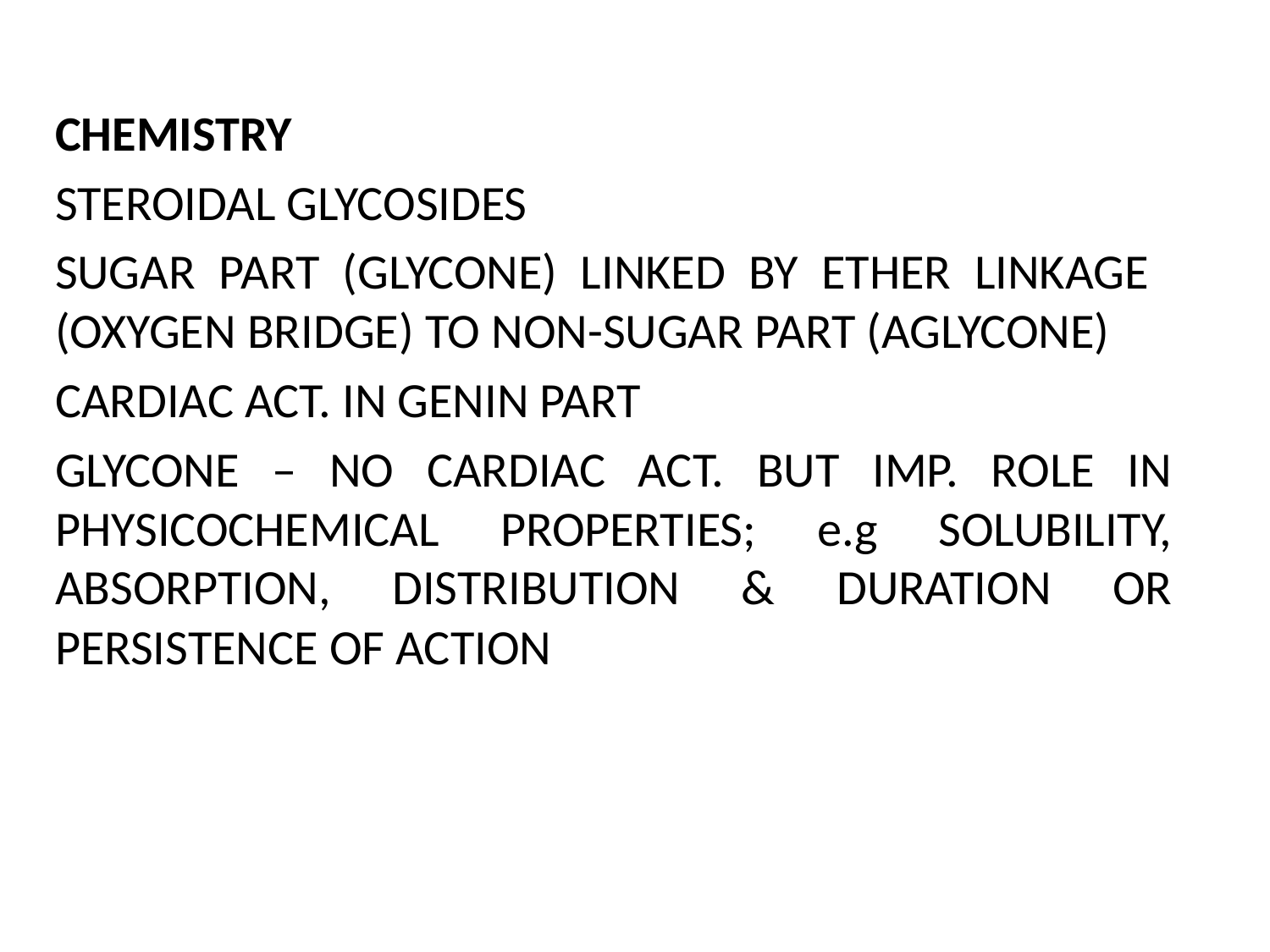

CHEMISTRY
STEROIDAL GLYCOSIDES
SUGAR PART (GLYCONE) LINKED BY ETHER LINKAGE  (OXYGEN BRIDGE) TO NON-SUGAR PART (AGLYCONE)
CARDIAC ACT. IN GENIN PART
GLYCONE – NO CARDIAC ACT. BUT IMP. ROLE IN PHYSICOCHEMICAL PROPERTIES; e.g SOLUBILITY, ABSORPTION, DISTRIBUTION & DURATION OR PERSISTENCE OF ACTION